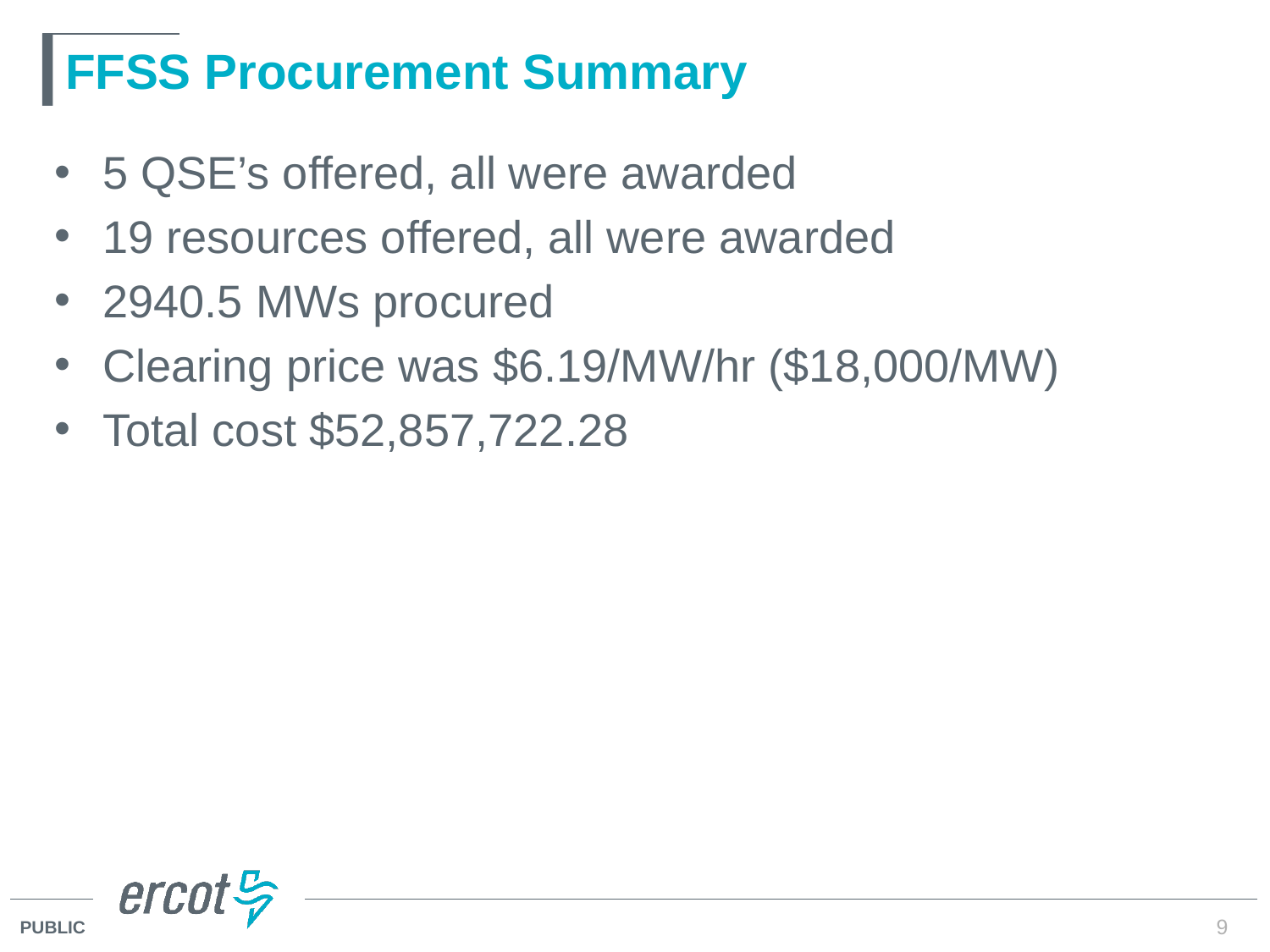

# FFSS Procurement Summary
5 QSE’s offered, all were awarded
19 resources offered, all were awarded
2940.5 MWs procured
Clearing price was $6.19/MW/hr ($18,000/MW)
Total cost $52,857,722.28
9